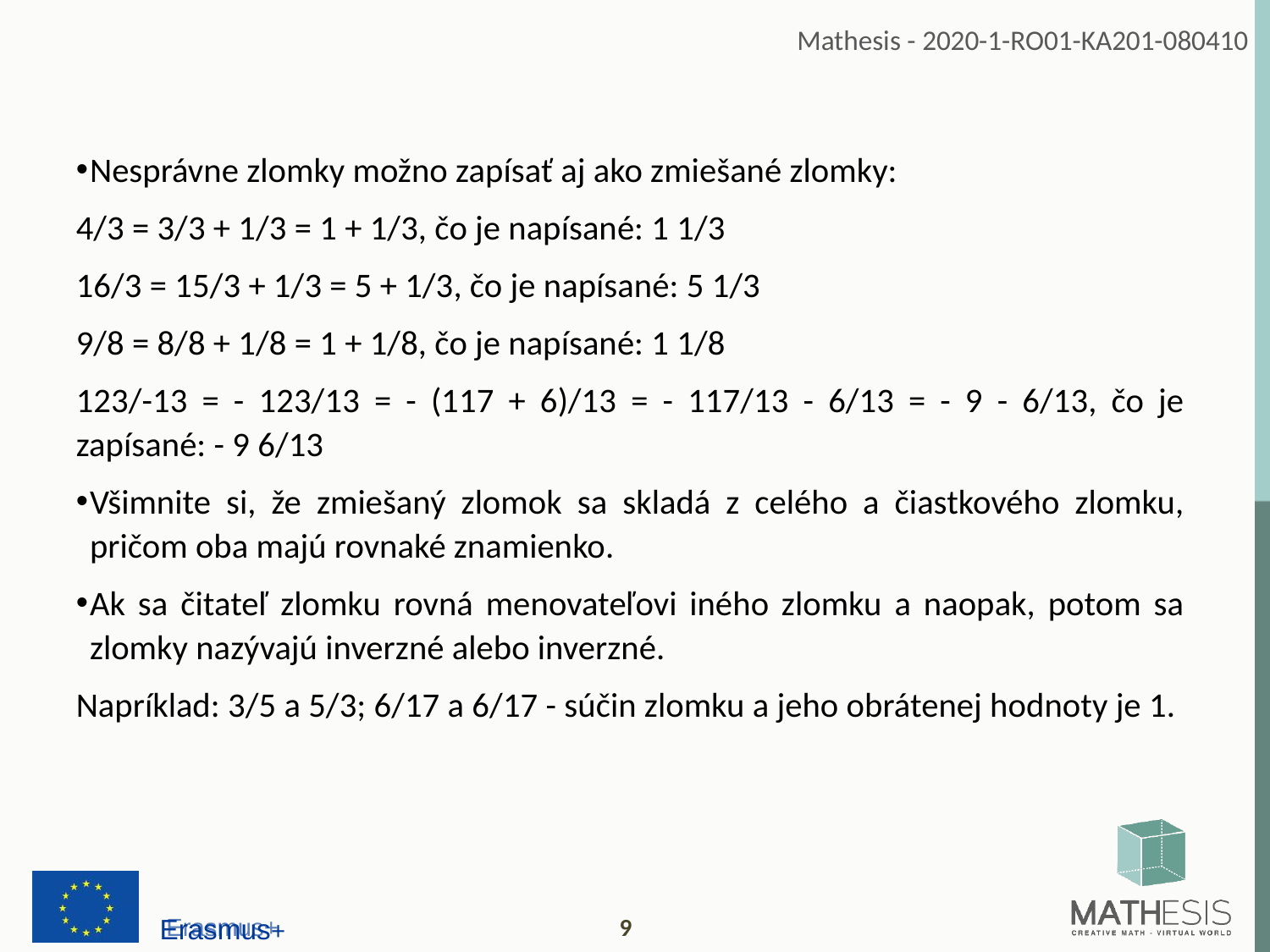

Nesprávne zlomky možno zapísať aj ako zmiešané zlomky:
4/3 = 3/3 + 1/3 = 1 + 1/3, čo je napísané: 1 1/3
16/3 = 15/3 + 1/3 = 5 + 1/3, čo je napísané: 5 1/3
9/8 = 8/8 + 1/8 = 1 + 1/8, čo je napísané: 1 1/8
123/-13 = - 123/13 = - (117 + 6)/13 = - 117/13 - 6/13 = - 9 - 6/13, čo je zapísané: - 9 6/13
Všimnite si, že zmiešaný zlomok sa skladá z celého a čiastkového zlomku, pričom oba majú rovnaké znamienko.
Ak sa čitateľ zlomku rovná menovateľovi iného zlomku a naopak, potom sa zlomky nazývajú inverzné alebo inverzné.
Napríklad: 3/5 a 5/3; 6/17 a 6/17 - súčin zlomku a jeho obrátenej hodnoty je 1.